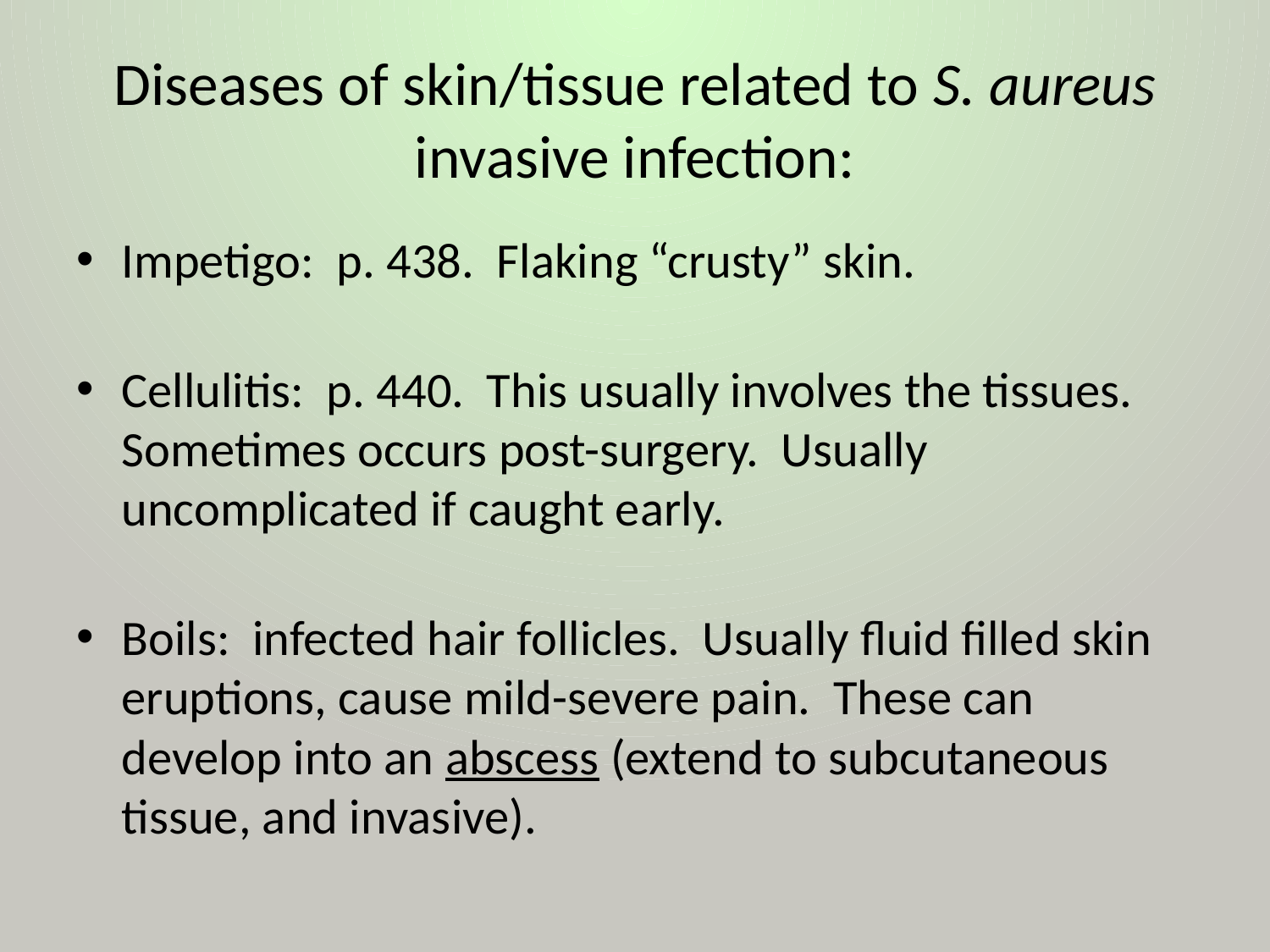

# Diseases of skin/tissue related to S. aureus invasive infection:
Impetigo:  p. 438.  Flaking “crusty” skin.
Cellulitis:  p. 440.  This usually involves the tissues.  Sometimes occurs post-surgery.  Usually uncomplicated if caught early.
Boils:  infected hair follicles.  Usually fluid filled skin eruptions, cause mild-severe pain.  These can develop into an abscess (extend to subcutaneous tissue, and invasive).